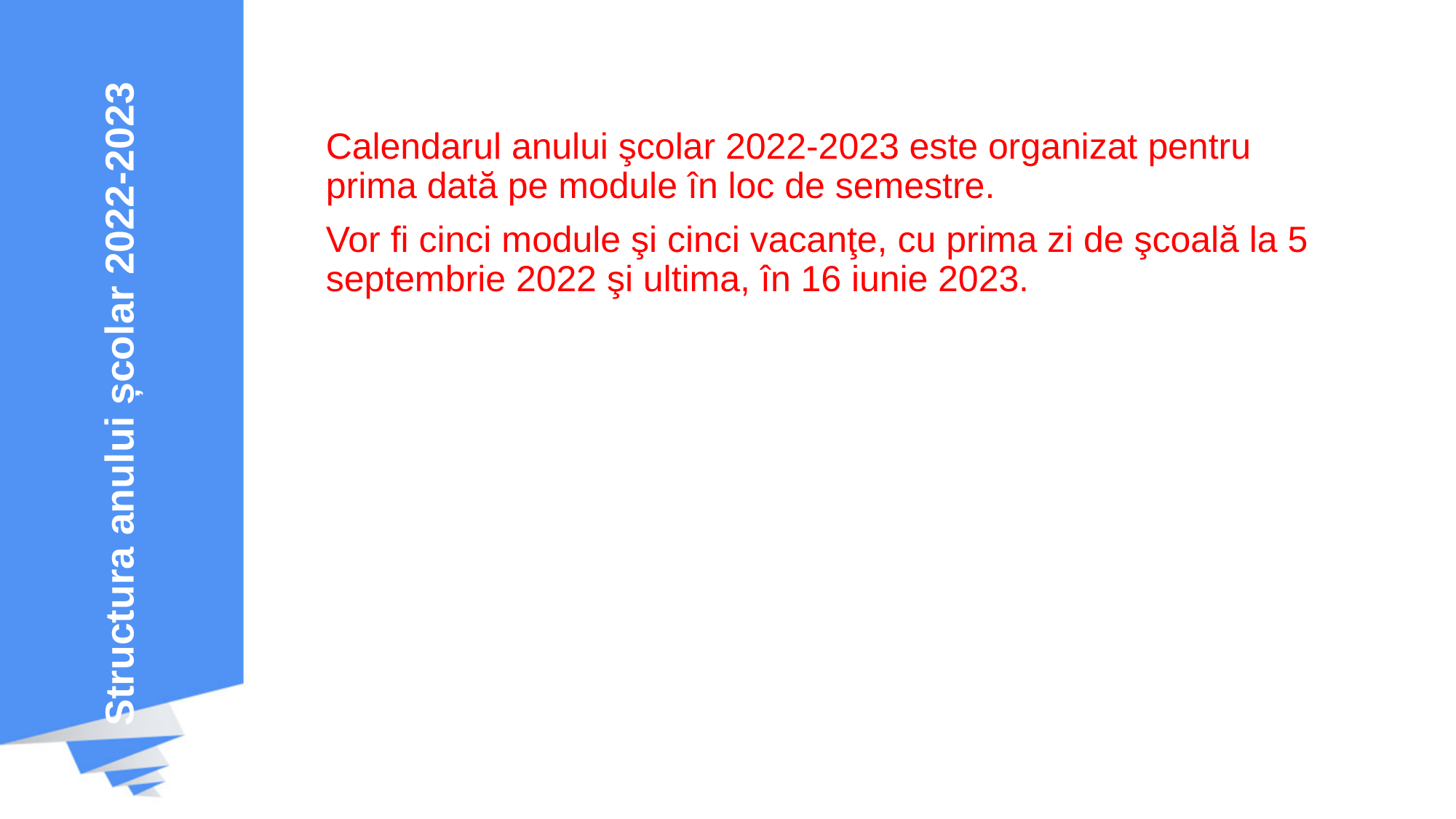

Structura anului școlar 2022-2023
Calendarul anului şcolar 2022-2023 este organizat pentru prima dată pe module în loc de semestre.
Vor fi cinci module şi cinci vacanţe, cu prima zi de şcoală la 5 septembrie 2022 şi ultima, în 16 iunie 2023.